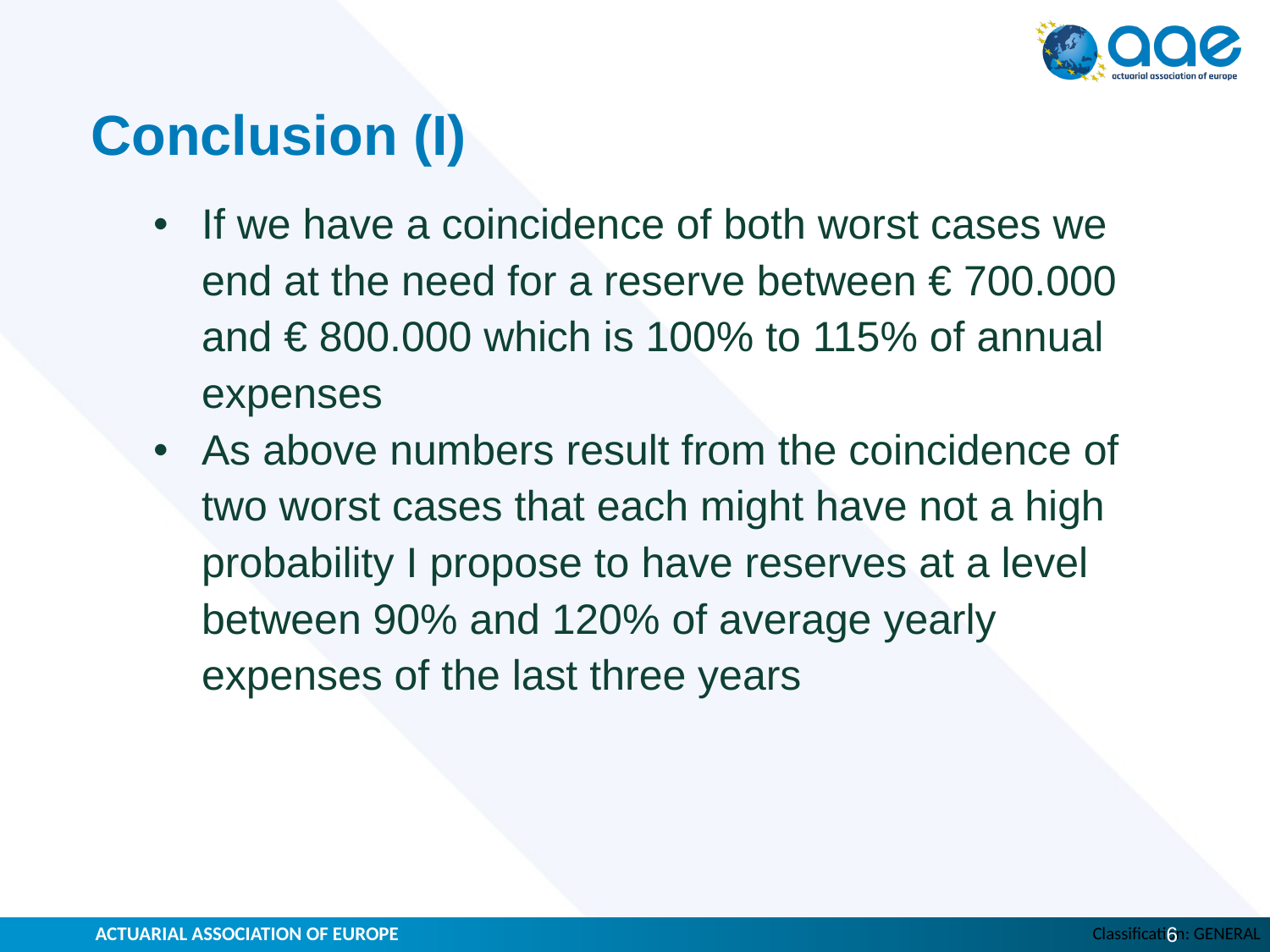

# Conclusion (I)
If we have a coincidence of both worst cases we end at the need for a reserve between € 700.000 and € 800.000 which is 100% to 115% of annual expenses
As above numbers result from the coincidence of two worst cases that each might have not a high probability I propose to have reserves at a level between 90% and 120% of average yearly expenses of the last three years

ACTUARIAL ASSOCIATION OF EUROPE
6